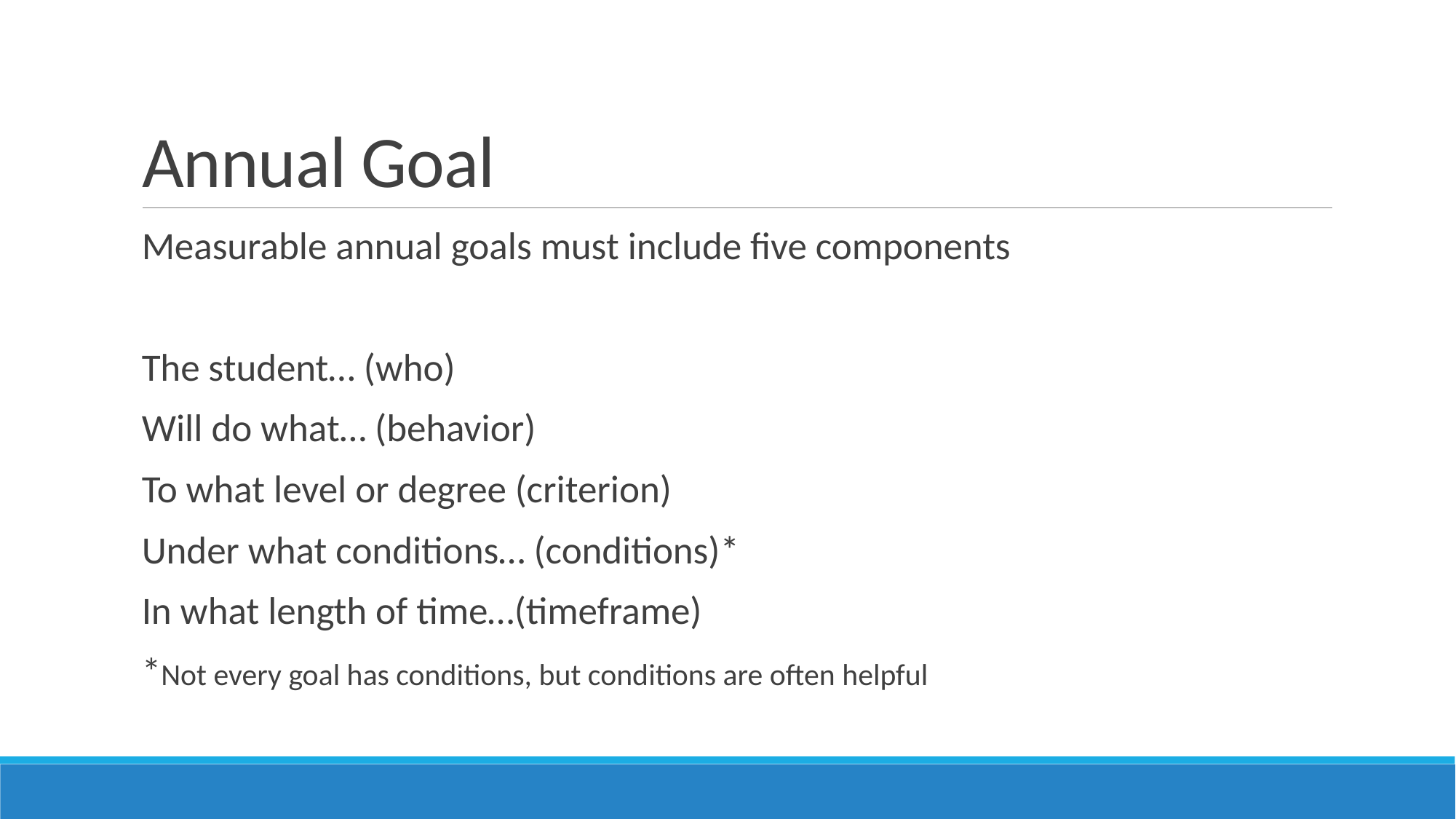

# Annual Goal
Measurable annual goals must include five components

The student… (who)
Will do what… (behavior)
To what level or degree (criterion)
Under what conditions… (conditions)*
In what length of time…(timeframe)
*Not every goal has conditions, but conditions are often helpful